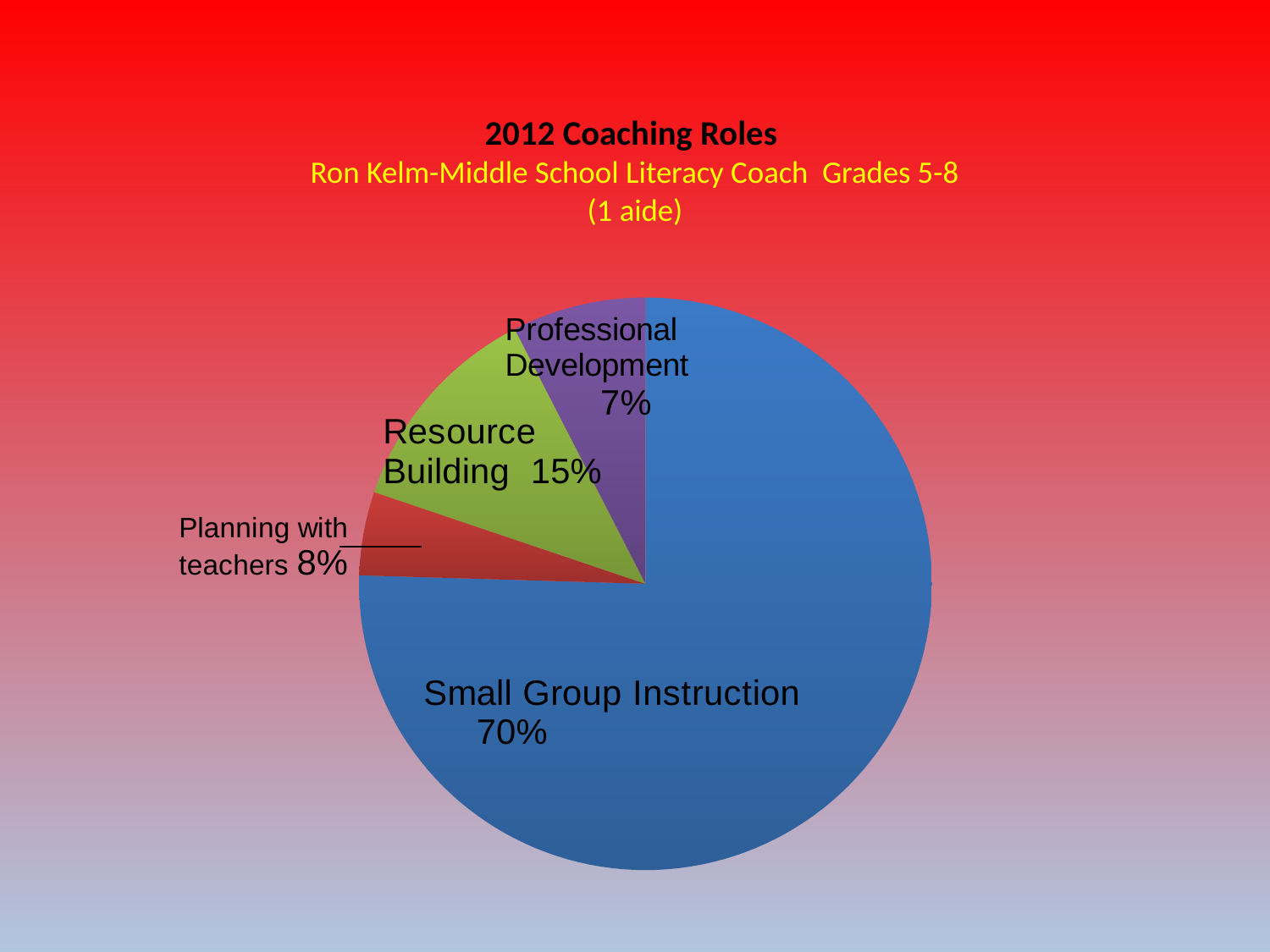

# 2012 Coaching Roles Ron Kelm-Middle School Literacy Coach  Grades 5-8 (1 aide)

### Chart

| Category | Sales |
|---|---|
| Small Group Instruction | 0.8 |
| Planning with teachers | 0.05 |
| Resource Building | 0.13 |
| Professional Development | 0.08 |